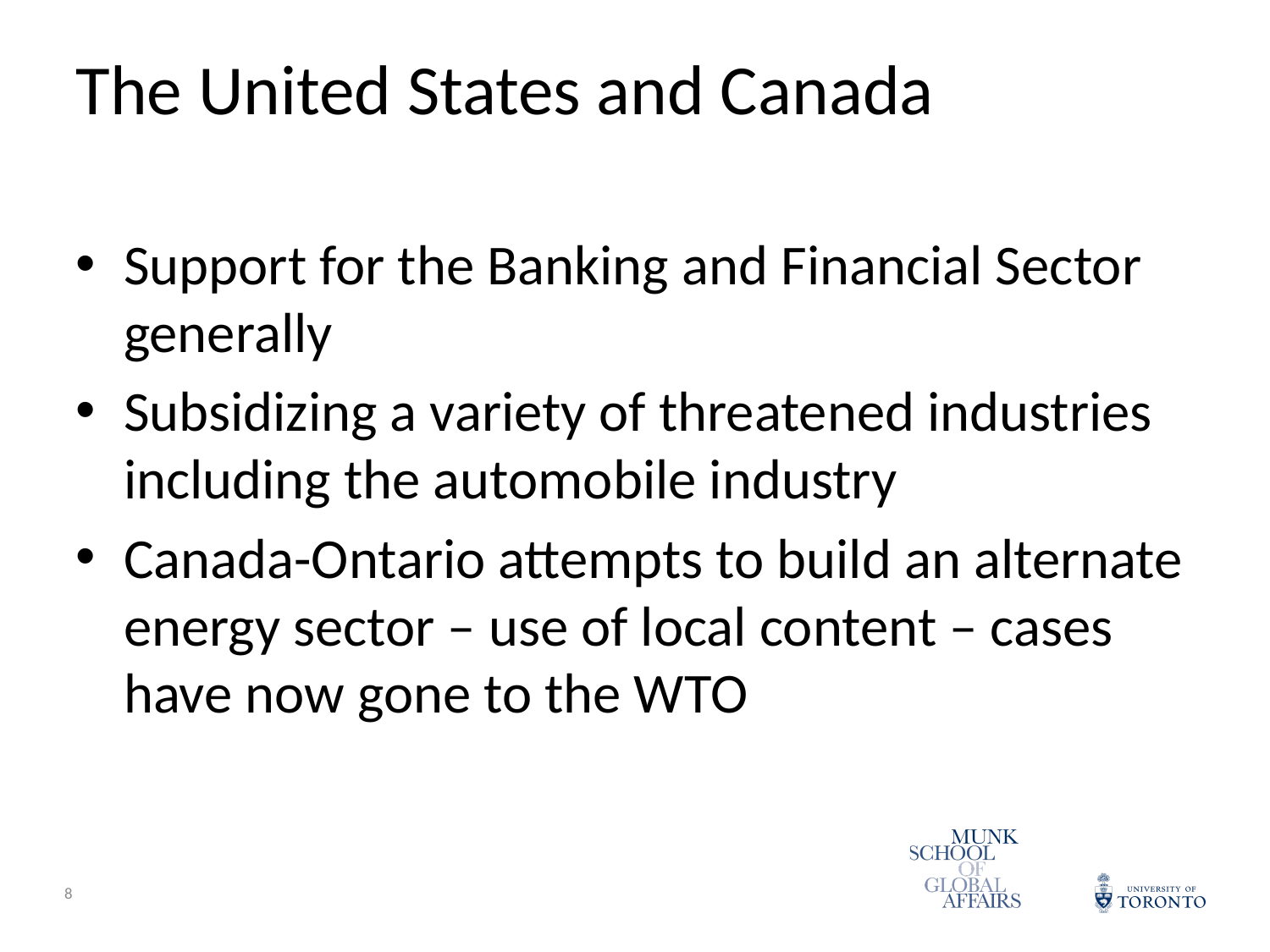

# The United States and Canada
Support for the Banking and Financial Sector generally
Subsidizing a variety of threatened industries including the automobile industry
Canada-Ontario attempts to build an alternate energy sector – use of local content – cases have now gone to the WTO

8